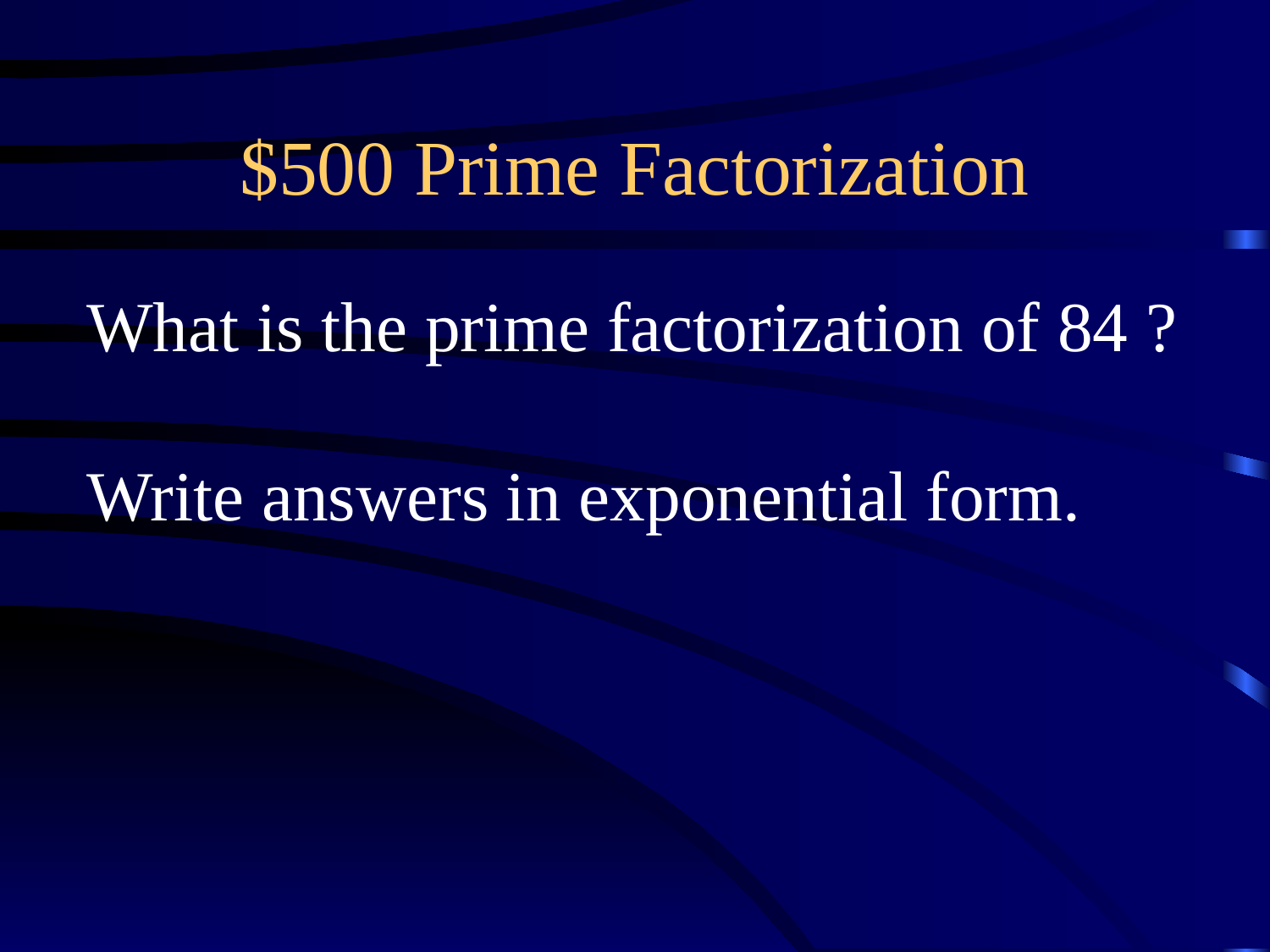

# $500 Prime Factorization
What is the prime factorization of 84 ?

Write answers in exponential form.